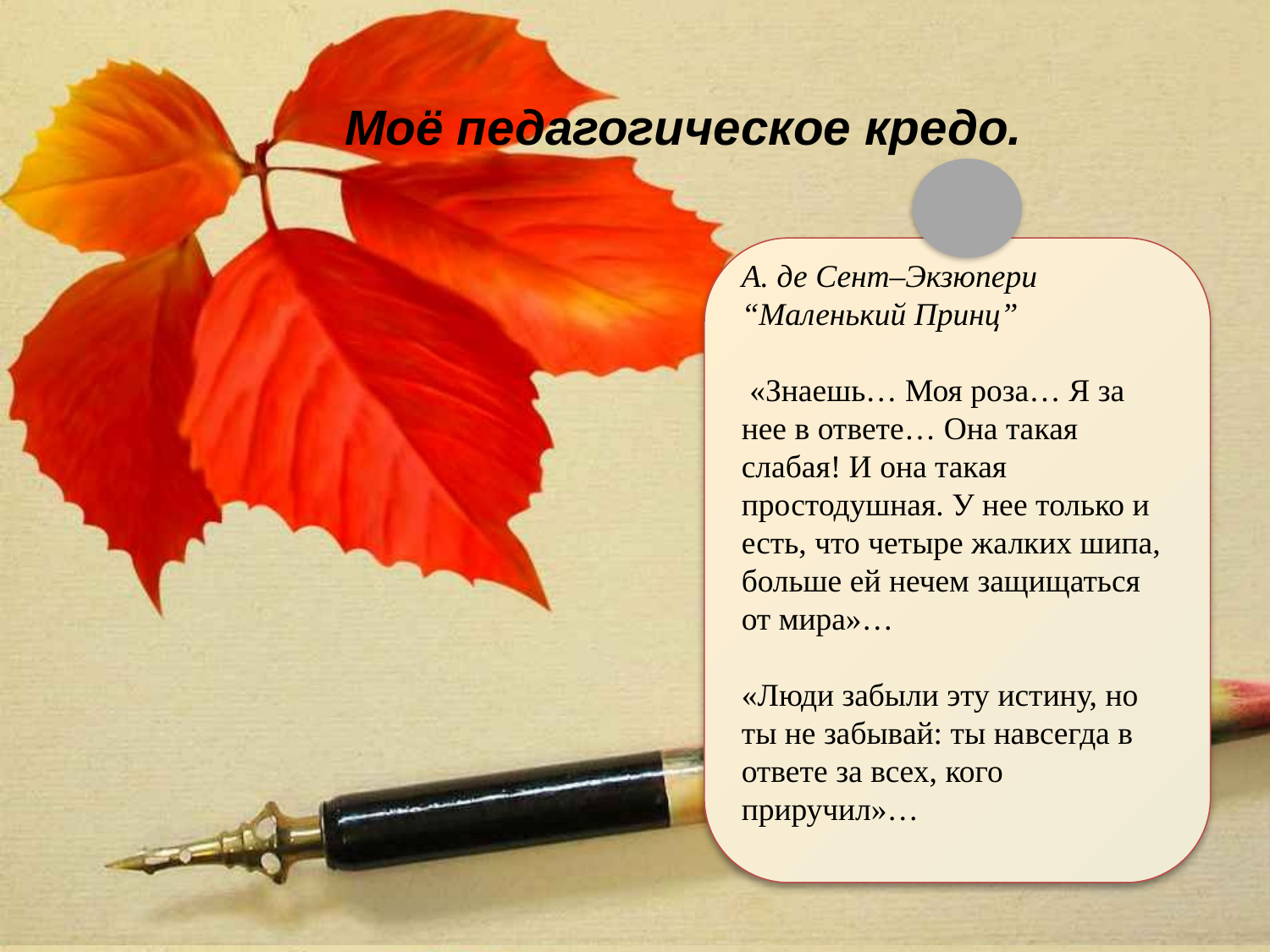

Моё педагогическое кредо.

А. де Сент–Экзюпери “Маленький Принц”

 «Знаешь… Моя роза… Я за нее в ответе… Она такая слабая! И она такая простодушная. У нее только и есть, что четыре жалких шипа, больше ей нечем защищаться от мира»…

«Люди забыли эту истину, но ты не забывай: ты навсегда в ответе за всех, кого приручил»…